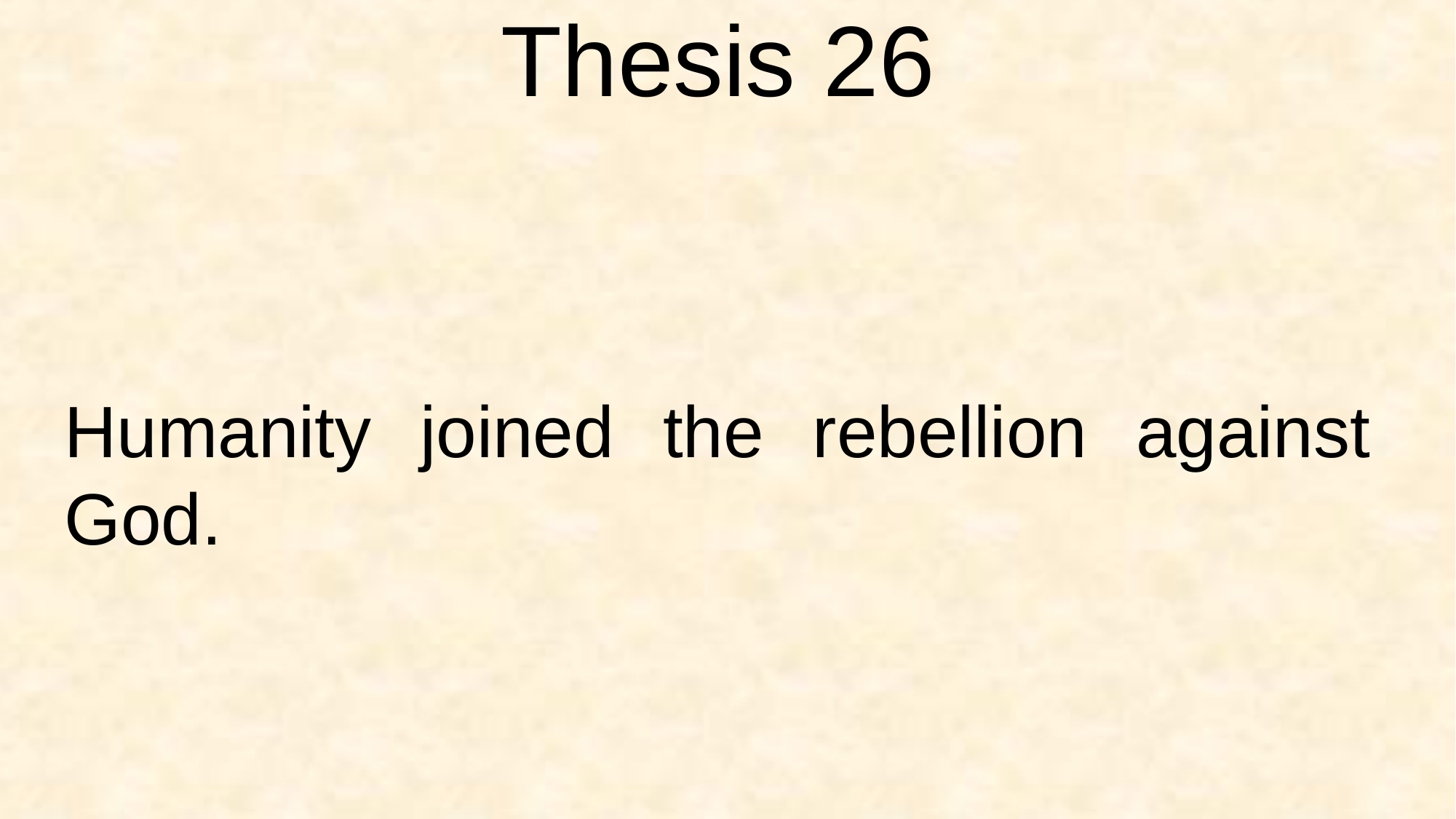

Thesis 26

Humanity joined the rebellion against God.